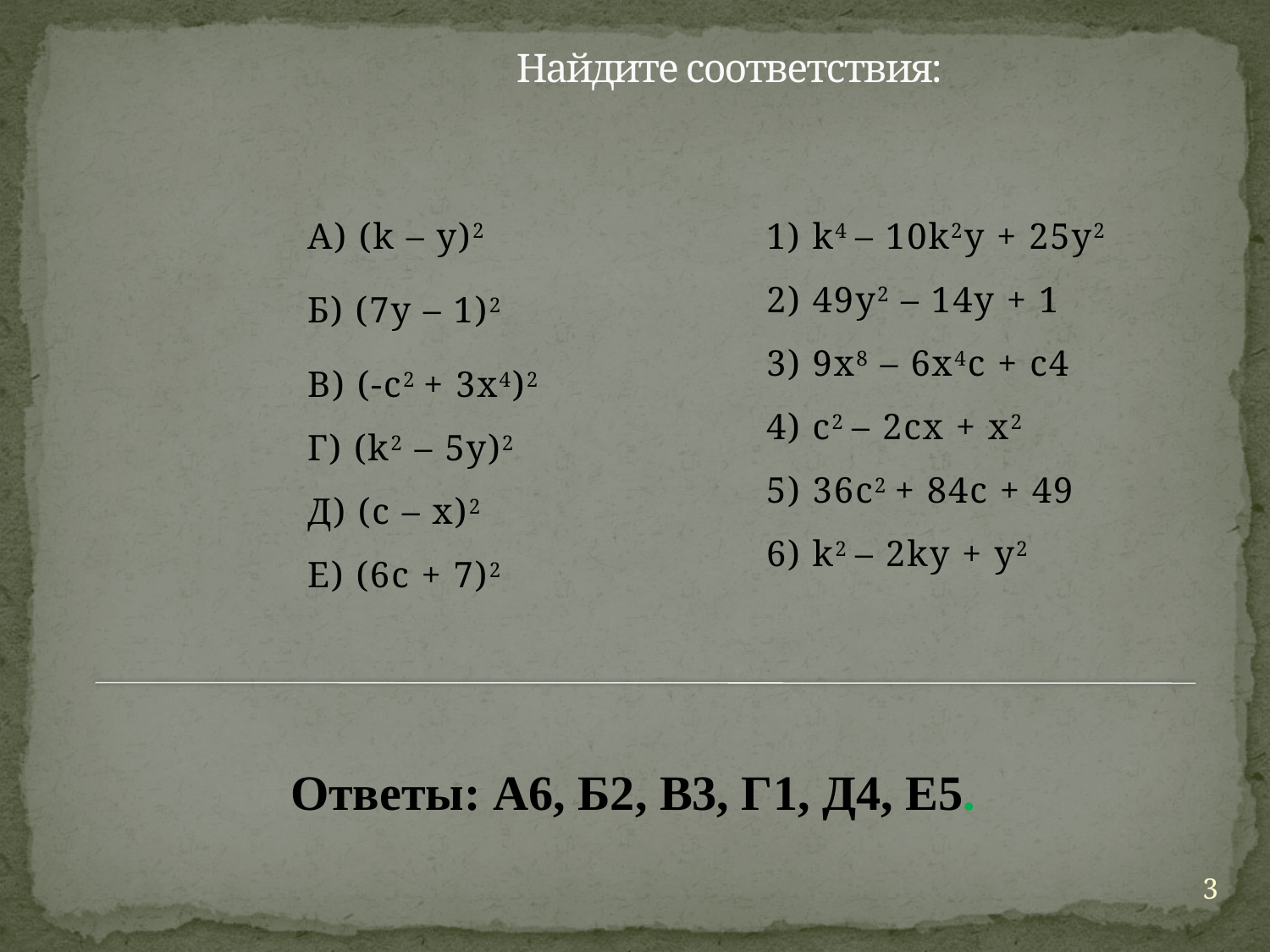

# Найдите соответствия:
А) (k – y)2
Б) (7y – 1)2
В) (-c2 + 3x4)2
Г) (k2 – 5y)2
Д) (c – x)2
Е) (6c + 7)2

1) k4 – 10k2y + 25y2
2) 49y2 – 14y + 1
3) 9x8 – 6x4c + c4
4) c2 – 2cx + x2
5) 36c2 + 84c + 49
6) k2 – 2ky + y2
Ответы: А6, Б2, В3, Г1, Д4, Е5.

3